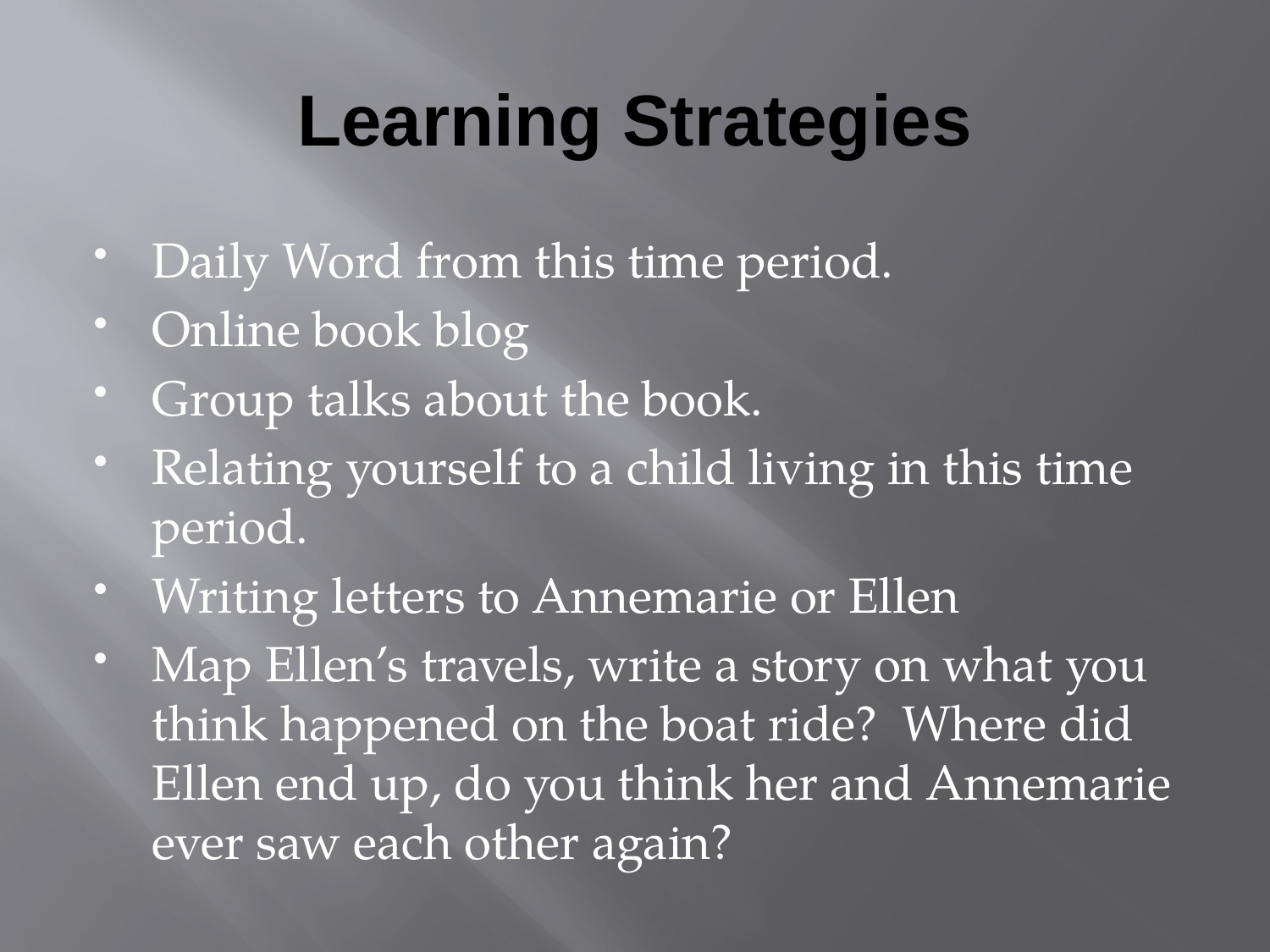

# Learning Strategies
Daily Word from this time period.
Online book blog
Group talks about the book.
Relating yourself to a child living in this time period.
Writing letters to Annemarie or Ellen
Map Ellen’s travels, write a story on what you think happened on the boat ride?  Where did Ellen end up, do you think her and Annemarie ever saw each other again?